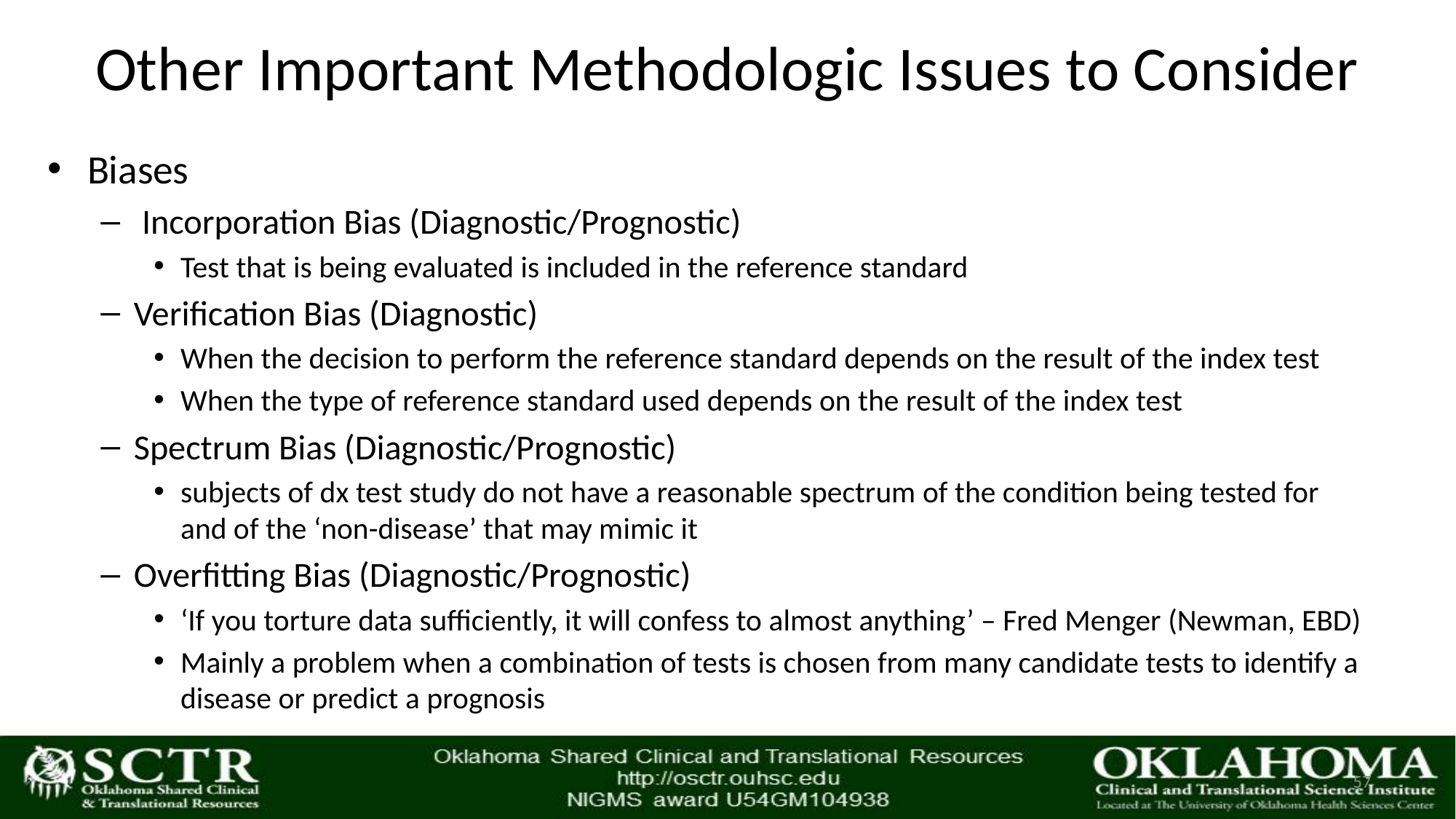

# Other Important Methodologic Issues to Consider
Biases
 Incorporation Bias (Diagnostic/Prognostic)
Test that is being evaluated is included in the reference standard
Verification Bias (Diagnostic)
When the decision to perform the reference standard depends on the result of the index test
When the type of reference standard used depends on the result of the index test
Spectrum Bias (Diagnostic/Prognostic)
subjects of dx test study do not have a reasonable spectrum of the condition being tested for and of the ‘non-disease’ that may mimic it
Overfitting Bias (Diagnostic/Prognostic)
‘If you torture data sufficiently, it will confess to almost anything’ – Fred Menger (Newman, EBD)
Mainly a problem when a combination of tests is chosen from many candidate tests to identify a disease or predict a prognosis

57